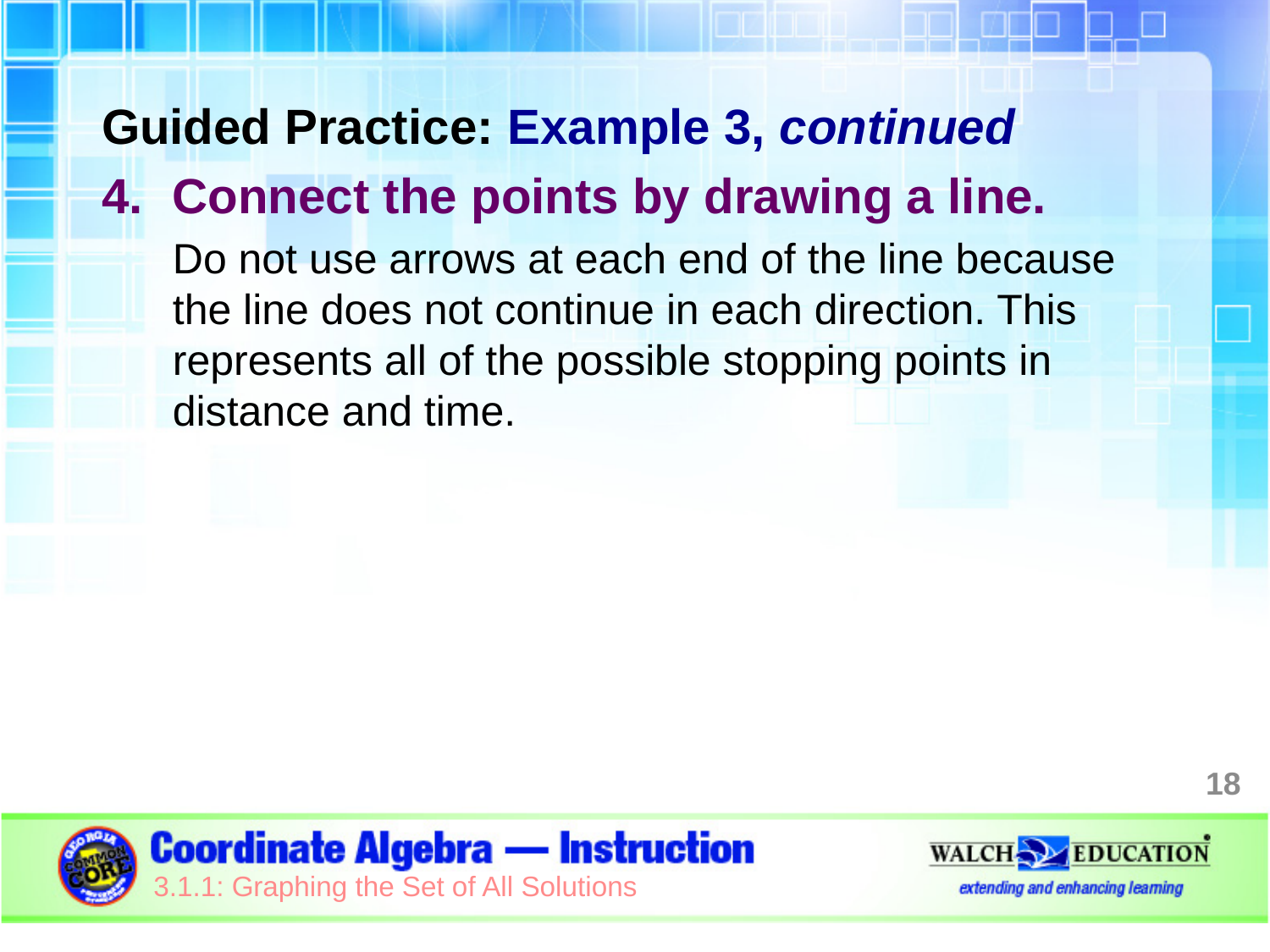

Guided Practice: Example 3, continued
Connect the points by drawing a line.
Do not use arrows at each end of the line because the line does not continue in each direction. This represents all of the possible stopping points in distance and time.

18
3.1.1: Graphing the Set of All Solutions